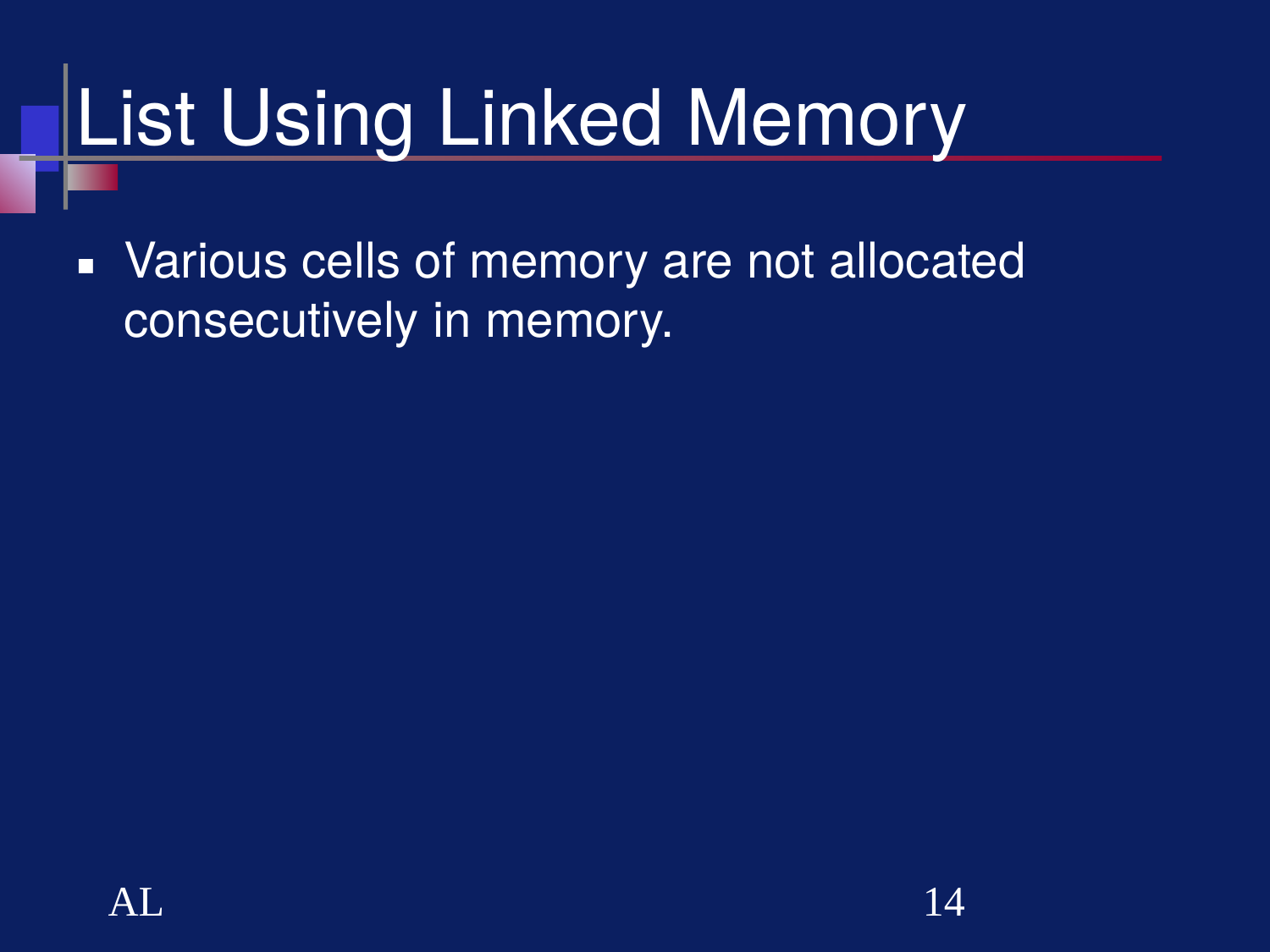

# List Using Linked Memory
Various cells of memory are not allocated consecutively in memory.
AL
14